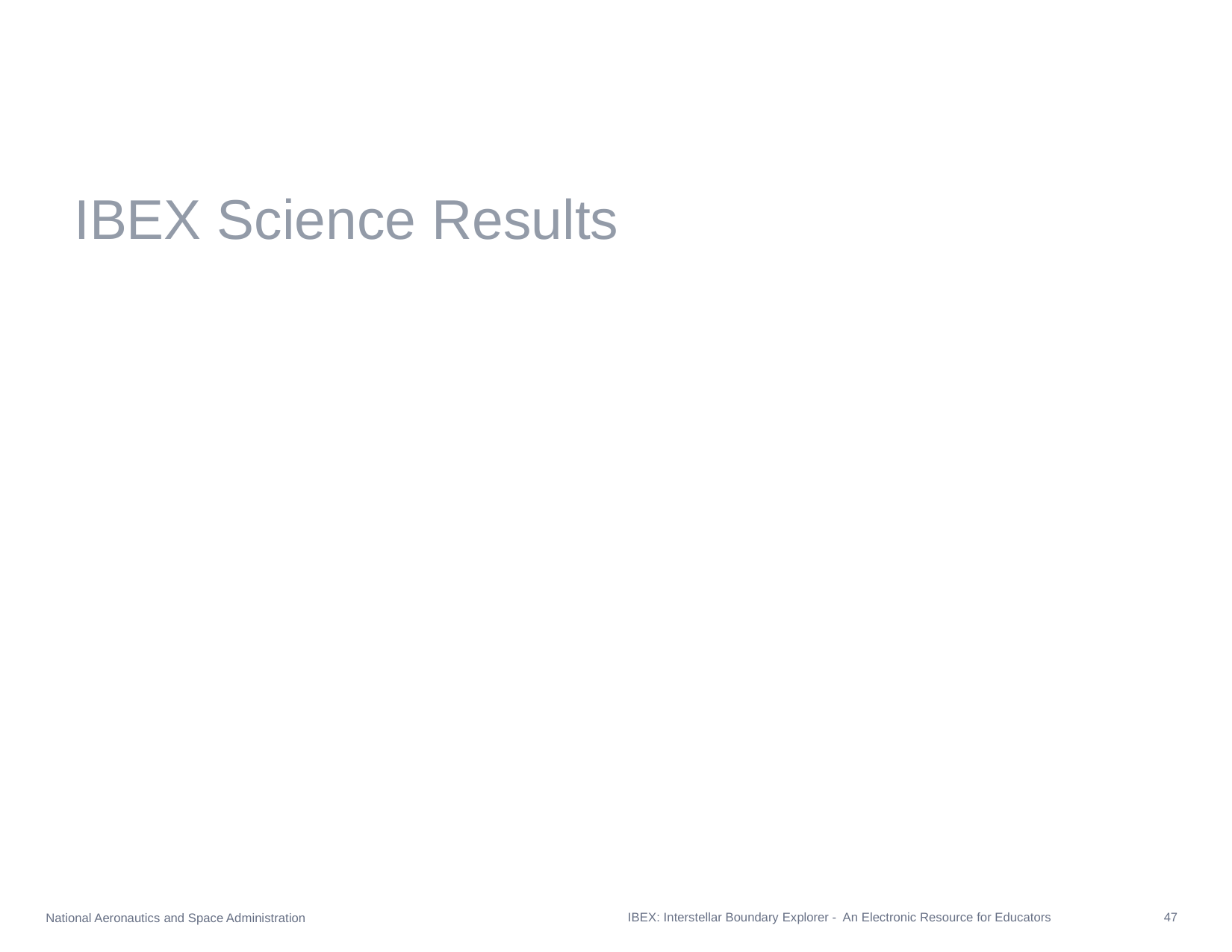

# IBEX Science Results
IBEX: Interstellar Boundary Explorer -  An Electronic Resource for Educators
47